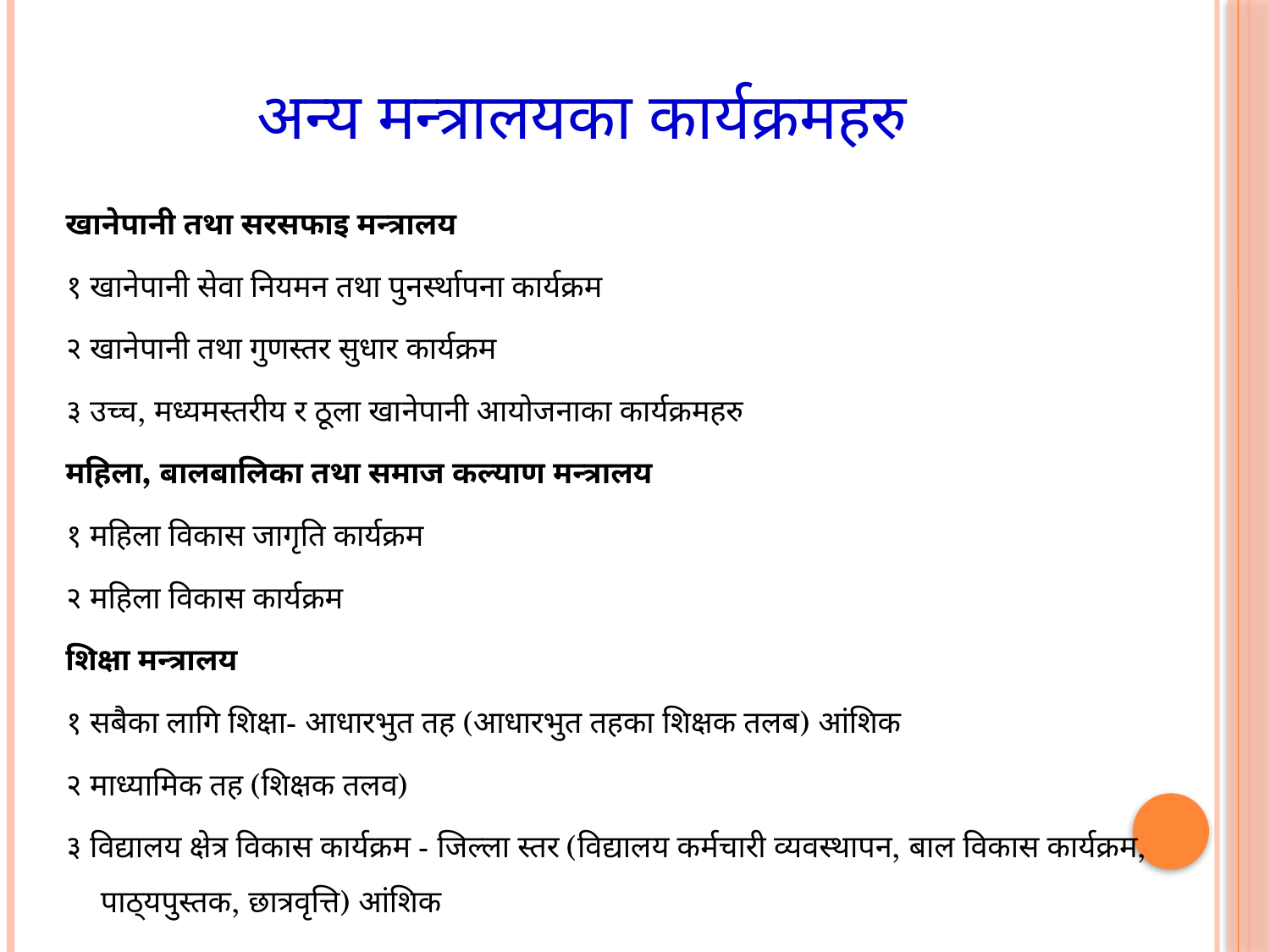

# अन्य मन्त्रालयका कार्यक्रमहरु
खानेपानी तथा सरसफाइ मन्त्रालय
१ खानेपानी सेवा नियमन तथा पुनर्स्थापना कार्यक्रम
२ खानेपानी तथा गुणस्तर सुधार कार्यक्रम
३ उच्च, मध्यमस्तरीय र ठूला खानेपानी आयोजनाका कार्यक्रमहरु
महिला, बालबालिका तथा समाज कल्याण मन्त्रालय
१ महिला विकास जागृति कार्यक्रम
२ महिला विकास कार्यक्रम
शिक्षा मन्त्रालय
१ सबैका लागि शिक्षा- आधारभुत तह (आधारभुत तहका शिक्षक तलब) आंशिक
२ माध्यामिक तह (शिक्षक तलव)
३ विद्यालय क्षेत्र विकास कार्यक्रम - जिल्ला स्तर (विद्यालय कर्मचारी व्यवस्थापन, बाल विकास कार्यक्रम, पाठ्यपुस्तक, छात्रवृत्ति) आंशिक